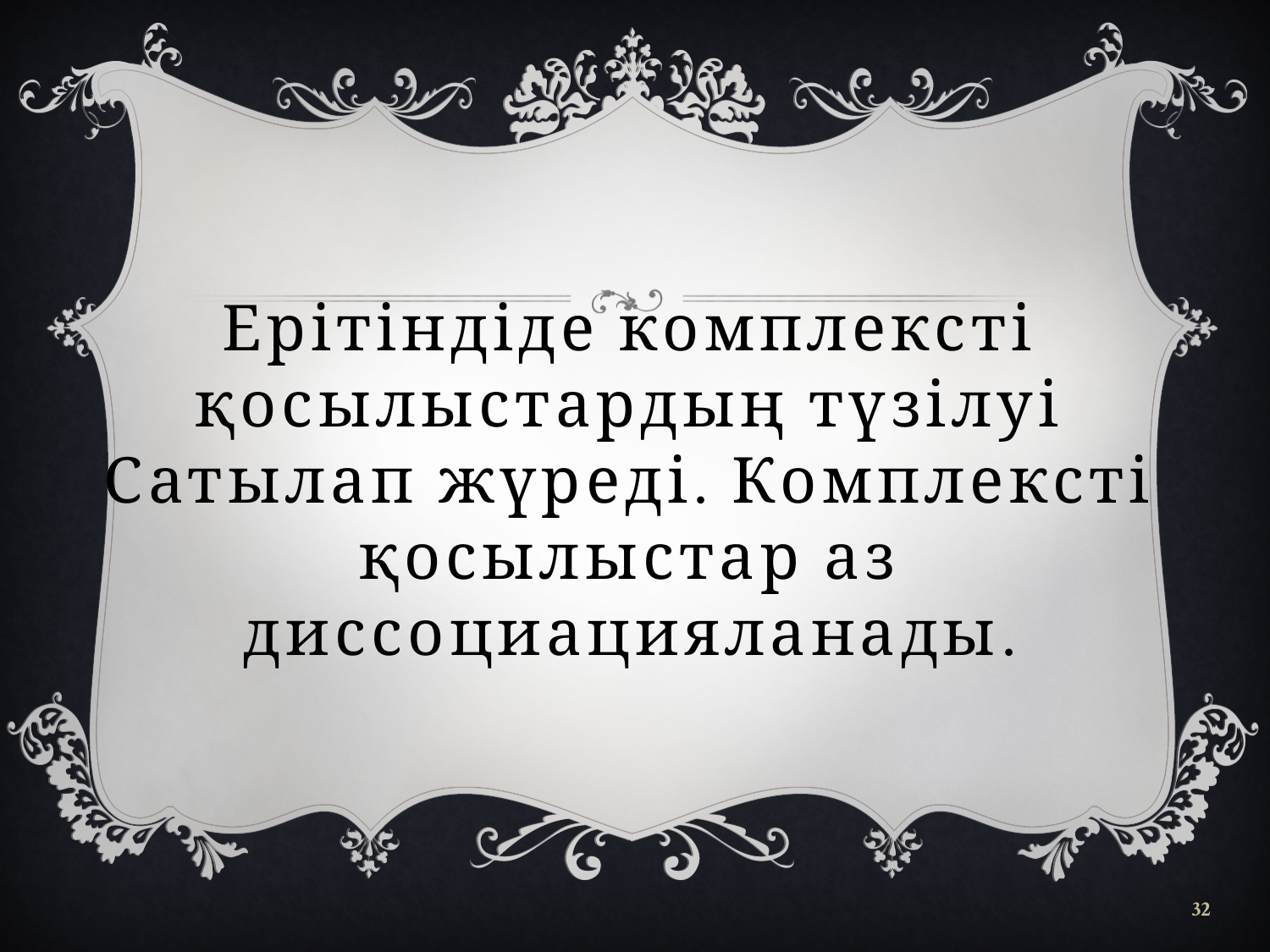

Ерітіндіде комплексті қосылыстардың түзілуі Сатылап жүреді. Комплексті қосылыстар аз диссоциацияланады.

32